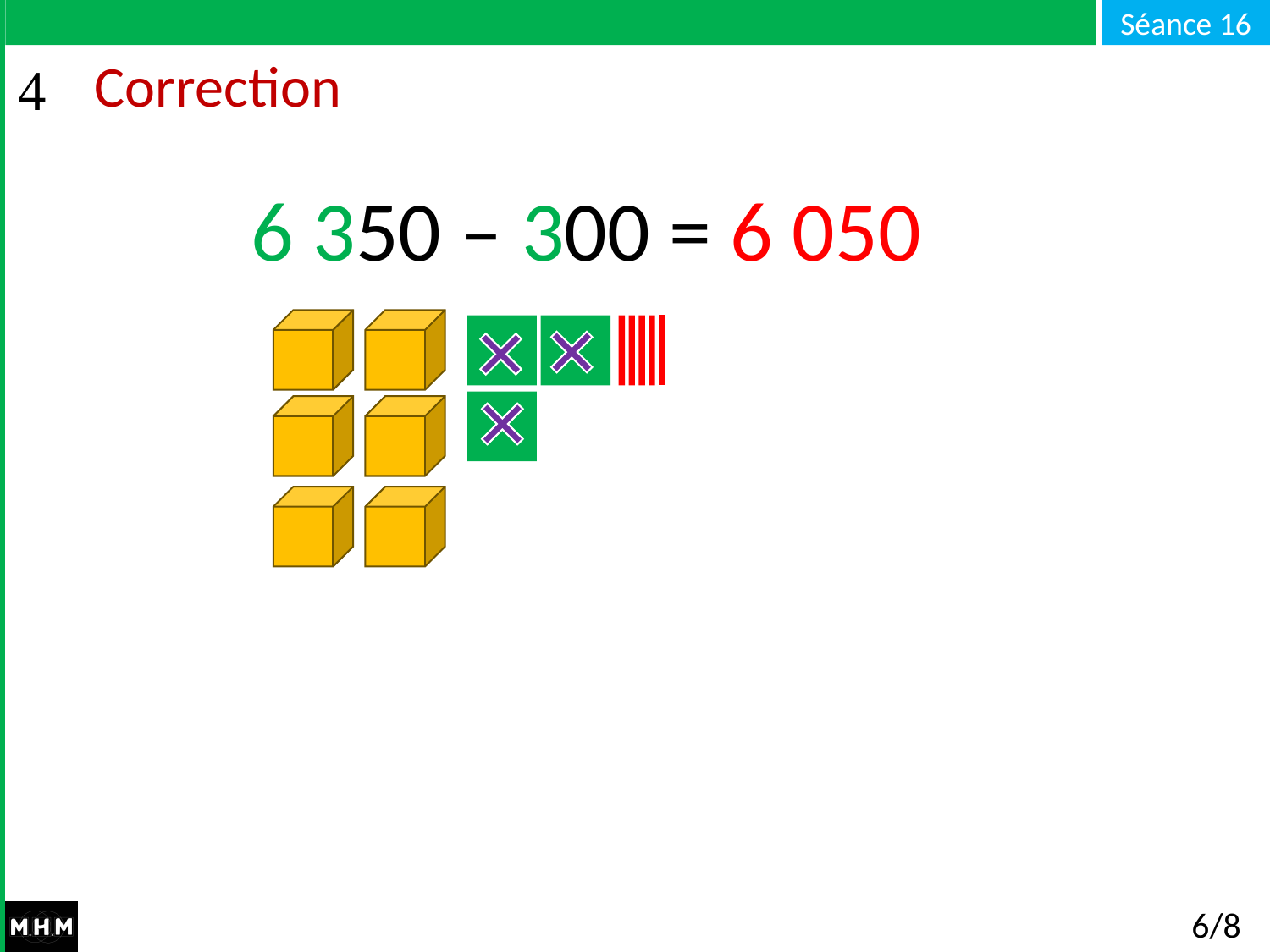

# Correction
6 050
6 350 – 300 =

6/8